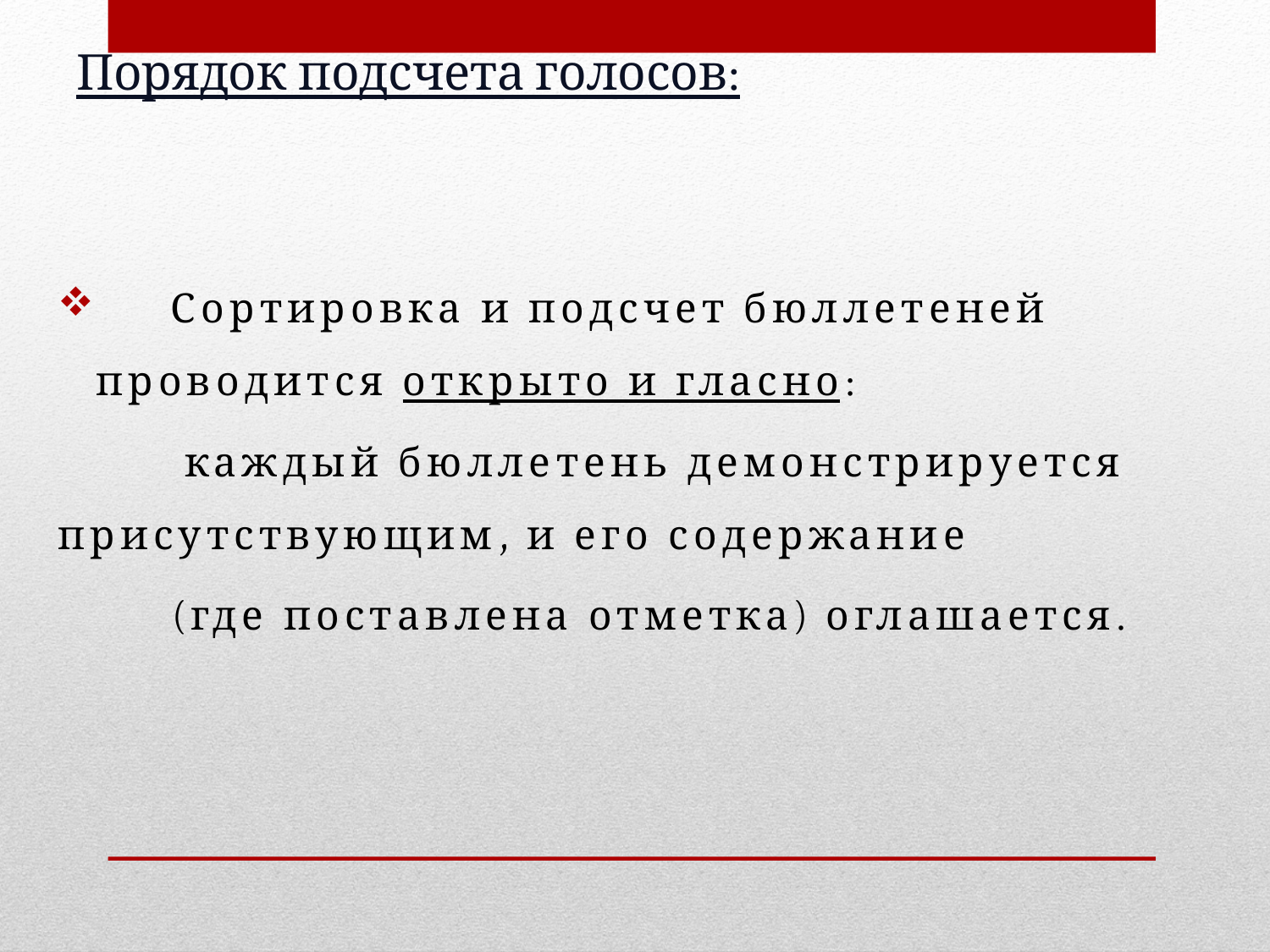

# Порядок подсчета голосов:
          Сортировка и подсчет бюллетеней 	проводится открыто и гласно:
	каждый бюллетень демонстрируется 	присутствующим, и его содержание
        (где поставлена отметка) оглашается.